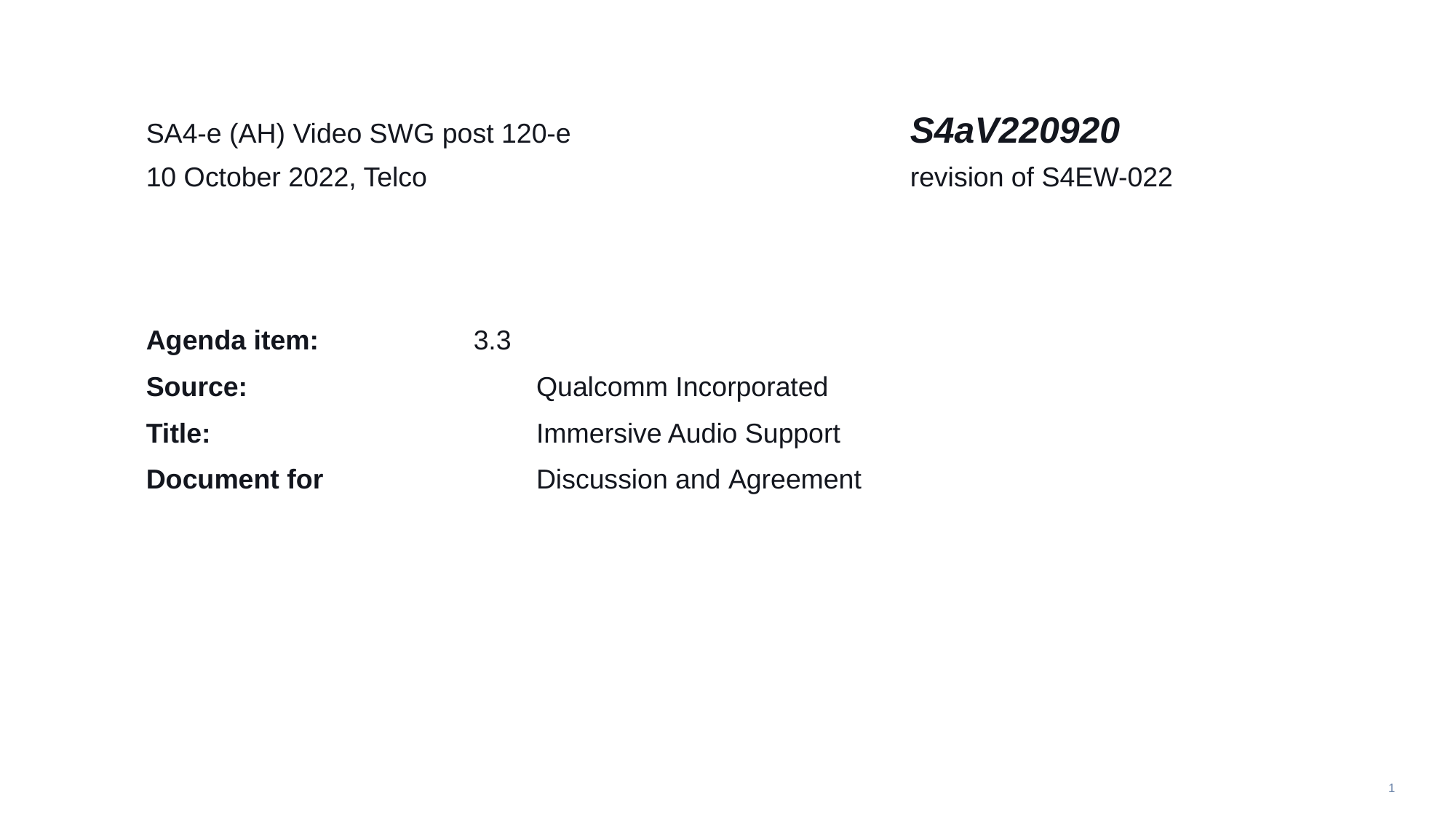

SA4-e (AH) Video SWG post 120-e		S4aV220920
10 October 2022, Telco		revision of S4EW-022
Agenda item: 		3.3
Source: 			Qualcomm Incorporated
Title: 			Immersive Audio Support
Document for		Discussion and Agreement